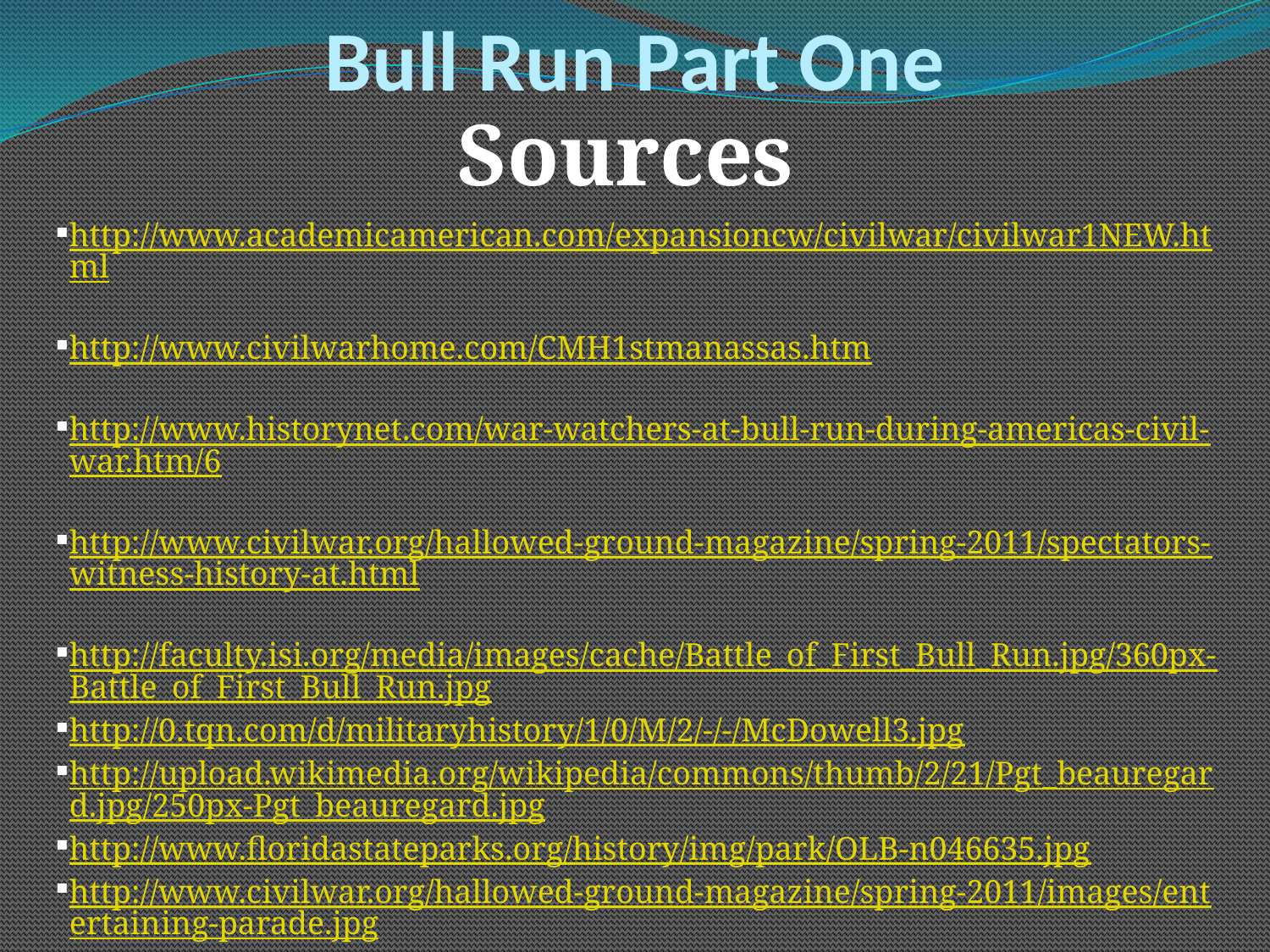

Bull Run Part One
Sources
http://www.academicamerican.com/expansioncw/civilwar/civilwar1NEW.html

http://www.civilwarhome.com/CMH1stmanassas.htm

http://www.historynet.com/war-watchers-at-bull-run-during-americas-civil-war.htm/6

http://www.civilwar.org/hallowed-ground-magazine/spring-2011/spectators-witness-history-at.html

http://faculty.isi.org/media/images/cache/Battle_of_First_Bull_Run.jpg/360px-Battle_of_First_Bull_Run.jpg
http://0.tqn.com/d/militaryhistory/1/0/M/2/-/-/McDowell3.jpg
http://upload.wikimedia.org/wikipedia/commons/thumb/2/21/Pgt_beauregard.jpg/250px-Pgt_beauregard.jpg
http://www.floridastateparks.org/history/img/park/OLB-n046635.jpg
http://www.civilwar.org/hallowed-ground-magazine/spring-2011/images/entertaining-parade.jpg